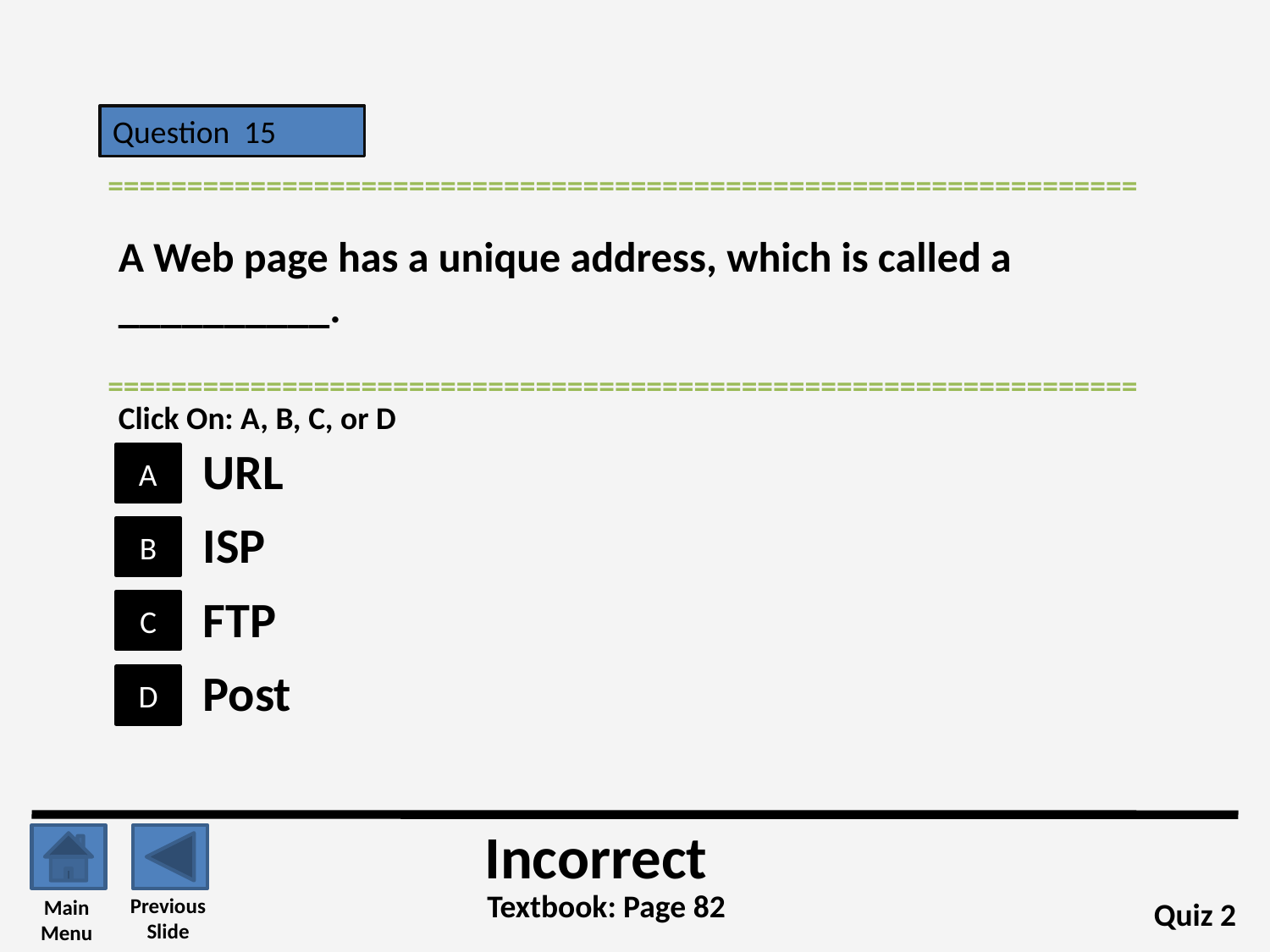

Question  15
=================================================================
A Web page has a unique address, which is called a __________.
=================================================================
Click On: A, B, C, or D

URL
A
ISP
B
FTP
C
Post
D
Incorrect

Textbook: Page 82
Previous
Slide
Main
Menu
Quiz 2